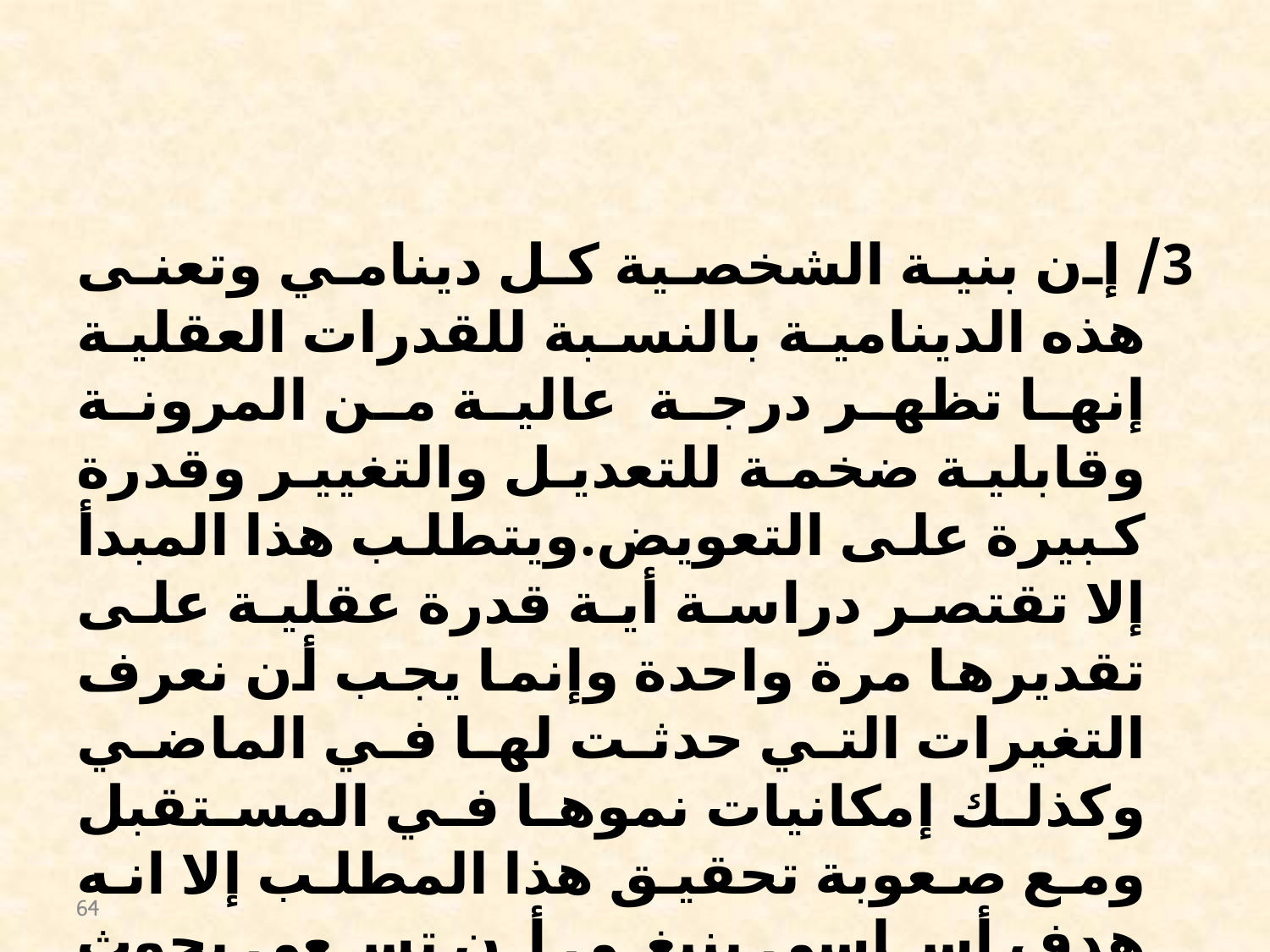

#
3/ إن بنية الشخصية كل دينامي وتعنى هذه الدينامية بالنسبة للقدرات العقلية إنها تظهر درجة  عالية من المرونة وقابلية ضخمة للتعديل والتغيير وقدرة كبيرة على التعويض.ويتطلب هذا المبدأ إلا تقتصر دراسة أية قدرة عقلية على تقديرها مرة واحدة وإنما يجب أن نعرف التغيرات التي حدثت لها في الماضي وكذلك إمكانيات نموها في المستقبل ومع صعوبة تحقيق هذا المطلب إلا انه هدف أساسي ينبغي أن تسعى بحوث القدرات إلى تحقيقه ومن هنا فان الدراسات الطولية التتبعيه أساسية في فهم قدرات الإنسان.

64